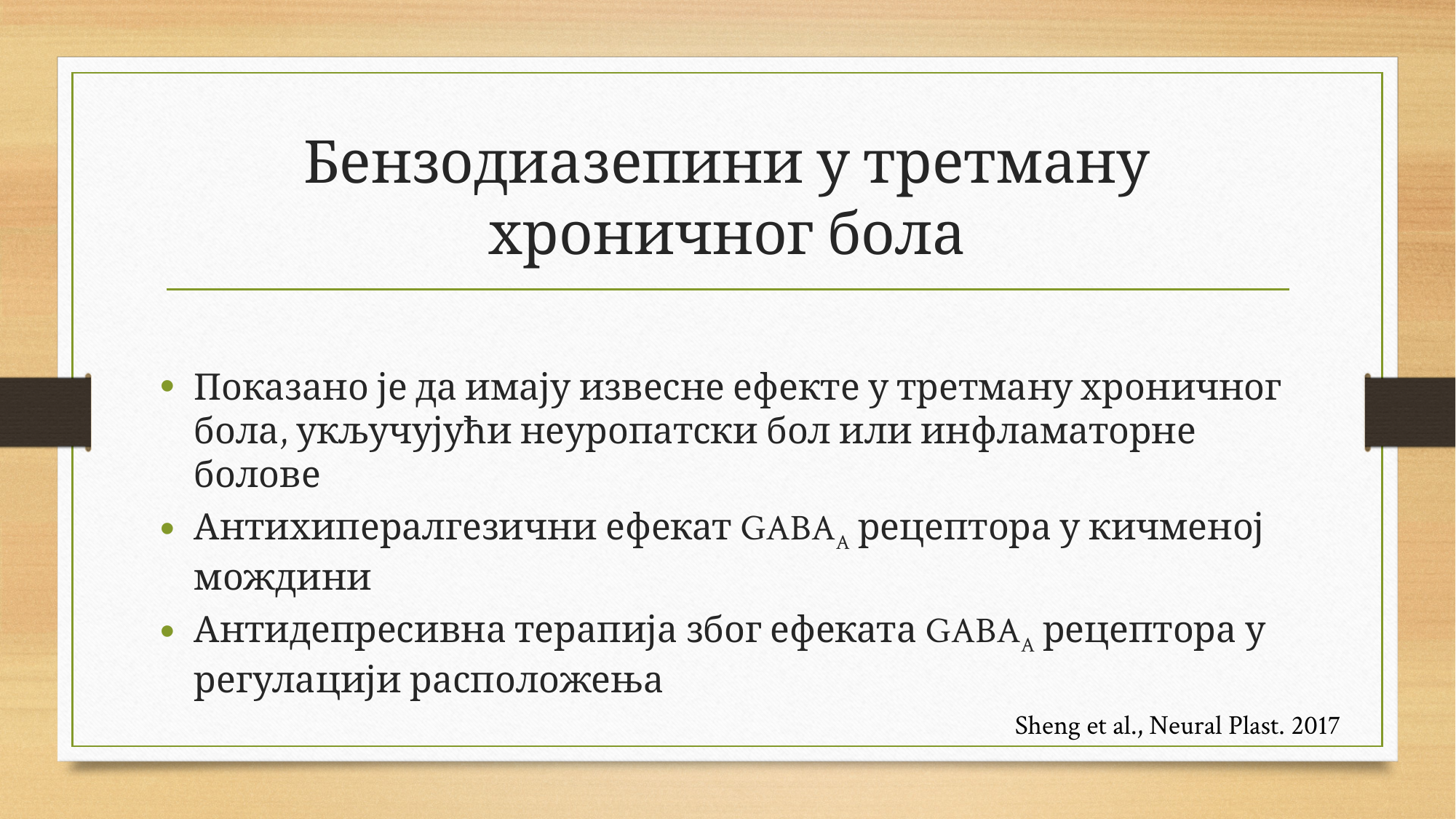

# Бензодиазепини у третману хроничног бола

Показано је да имају извесне ефекте у третману хроничног бола, укључујући неуропатски бол или инфламаторне болове
Антихипералгезични ефекат GABAA рецептора у кичменој мождини
Антидепресивна терапија због ефеката GABAA рецептора у регулацији расположења
Sheng et al., Neural Plast. 2017